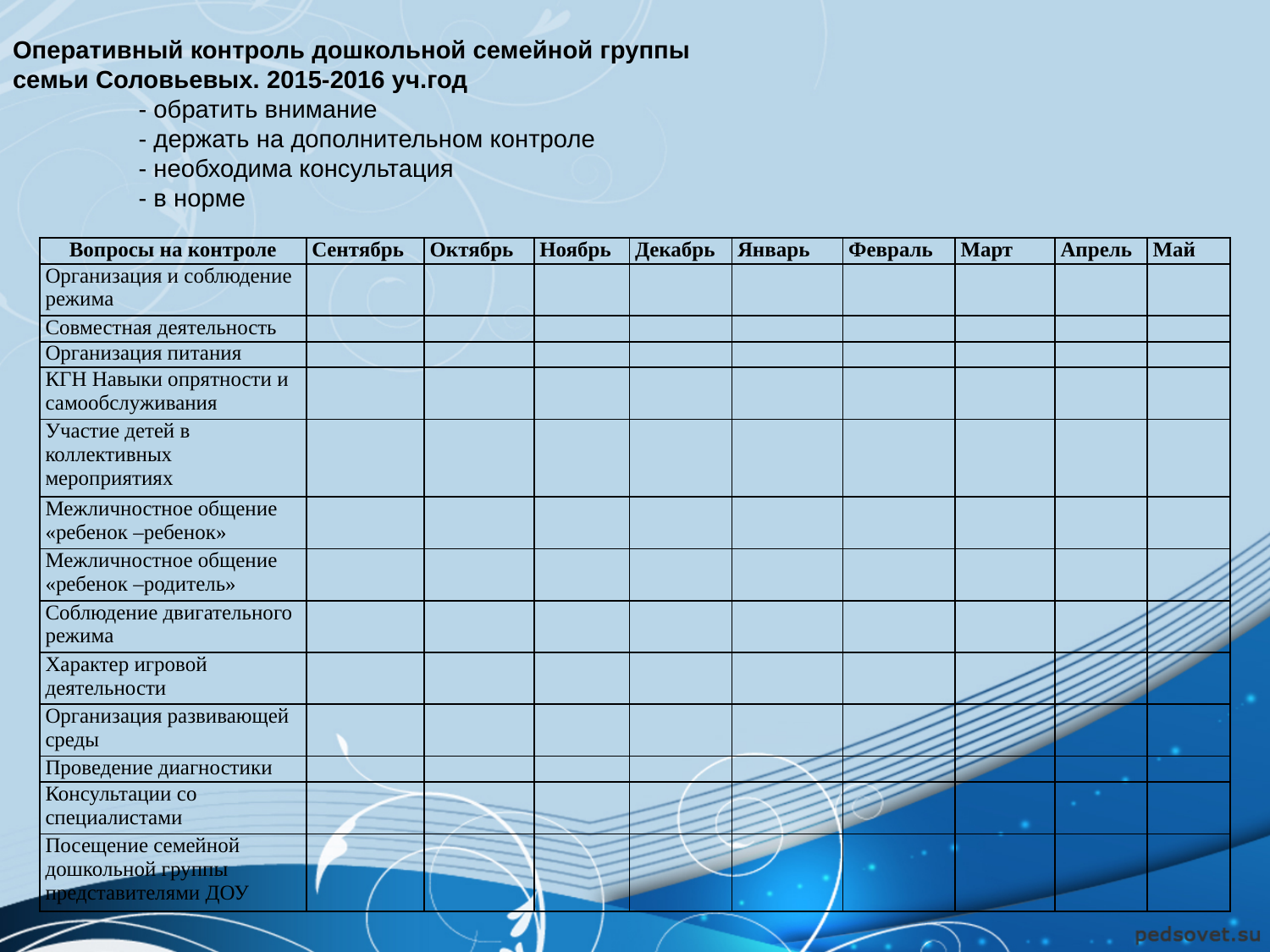

Оперативный контроль дошкольной семейной группы
семьи Соловьевых. 2015-2016 уч.год
                  - обратить внимание
                  - держать на дополнительном контроле
                  - необходима консультация
                  - в норме
| Вопросы на контроле | Сентябрь | Октябрь | Ноябрь | Декабрь | Январь | Февраль | Март | Апрель | Май |
| --- | --- | --- | --- | --- | --- | --- | --- | --- | --- |
| Организация и соблюдение режима |  |  |  |  |  |  |  |  |  |
| Совместная деятельность |  |  |  |  |  |  |  |  |  |
| Организация питания |  |  |  |  |  |  |  |  |  |
| КГН Навыки опрятности и самообслуживания |  |  |  |  |  |  |  |  |  |
| Участие детей в коллективных мероприятиях |  |  |  |  |  |  |  |  |  |
| Межличностное общение «ребенок –ребенок» |  |  |  |  |  |  |  |  |  |
| Межличностное общение «ребенок –родитель» |  |  |  |  |  |  |  |  |  |
| Соблюдение двигательного режима |  |  |  |  |  |  |  |  |  |
| Характер игровой деятельности |  |  |  |  |  |  |  |  |  |
| Организация развивающей среды |  |  |  |  |  |  |  |  |  |
| Проведение диагностики |  |  |  |  |  |  |  |  |  |
| Консультации со специалистами |  |  |  |  |  |  |  |  |  |
| Посещение семейной дошкольной группы представителями ДОУ |  |  |  |  |  |  |  |  |  |